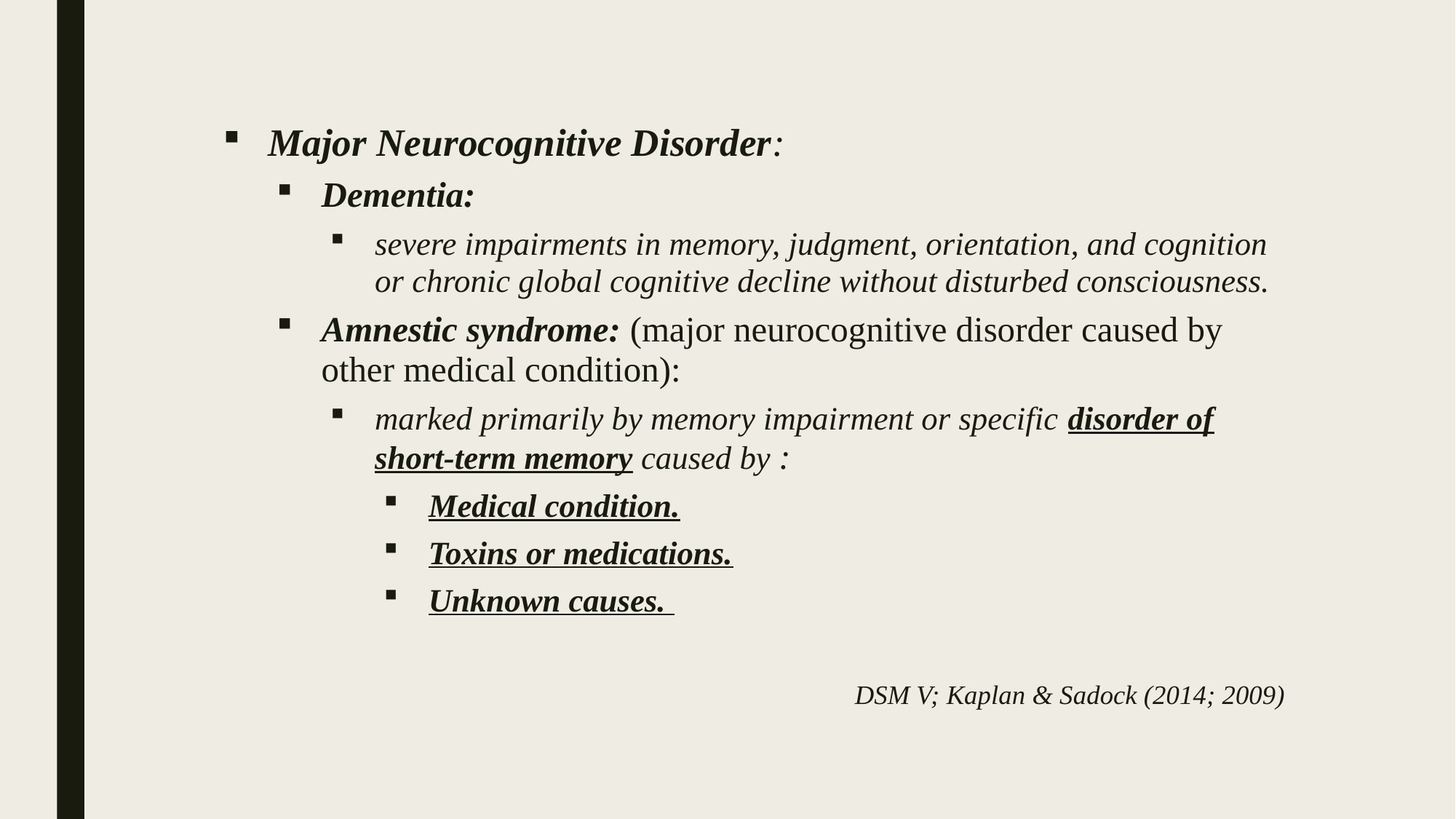

Major Neurocognitive Disorder:
Dementia:
severe impairments in memory, judgment, orientation, and cognition or chronic global cognitive decline without disturbed consciousness.
Amnestic syndrome: (major neurocognitive disorder caused by other medical condition):
marked primarily by memory impairment or specific disorder of short-term memory caused by :
Medical condition.
Toxins or medications.
Unknown causes.

DSM V; Kaplan & Sadock (2014; 2009)